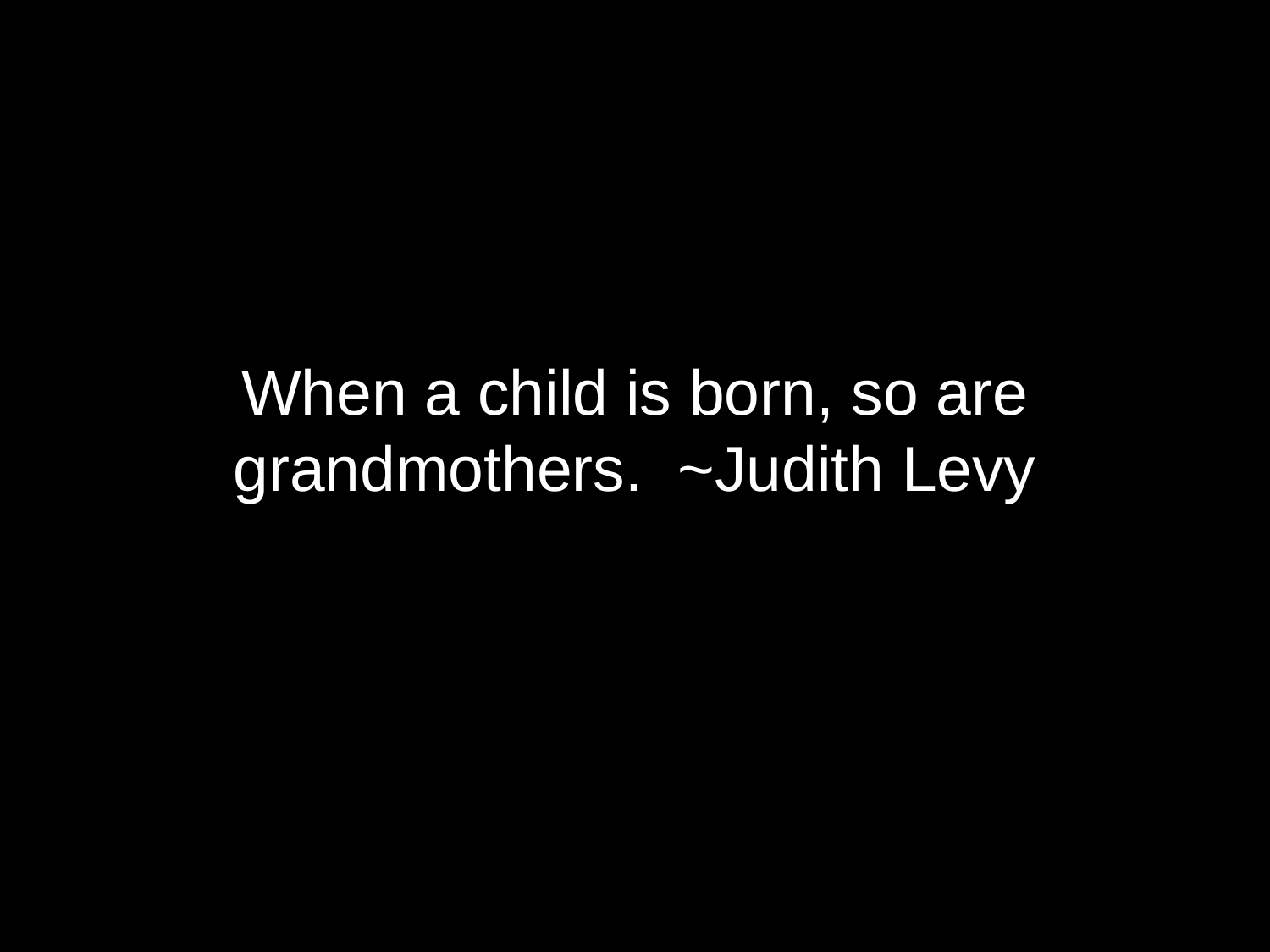

When a child is born, so are grandmothers.  ~Judith Levy